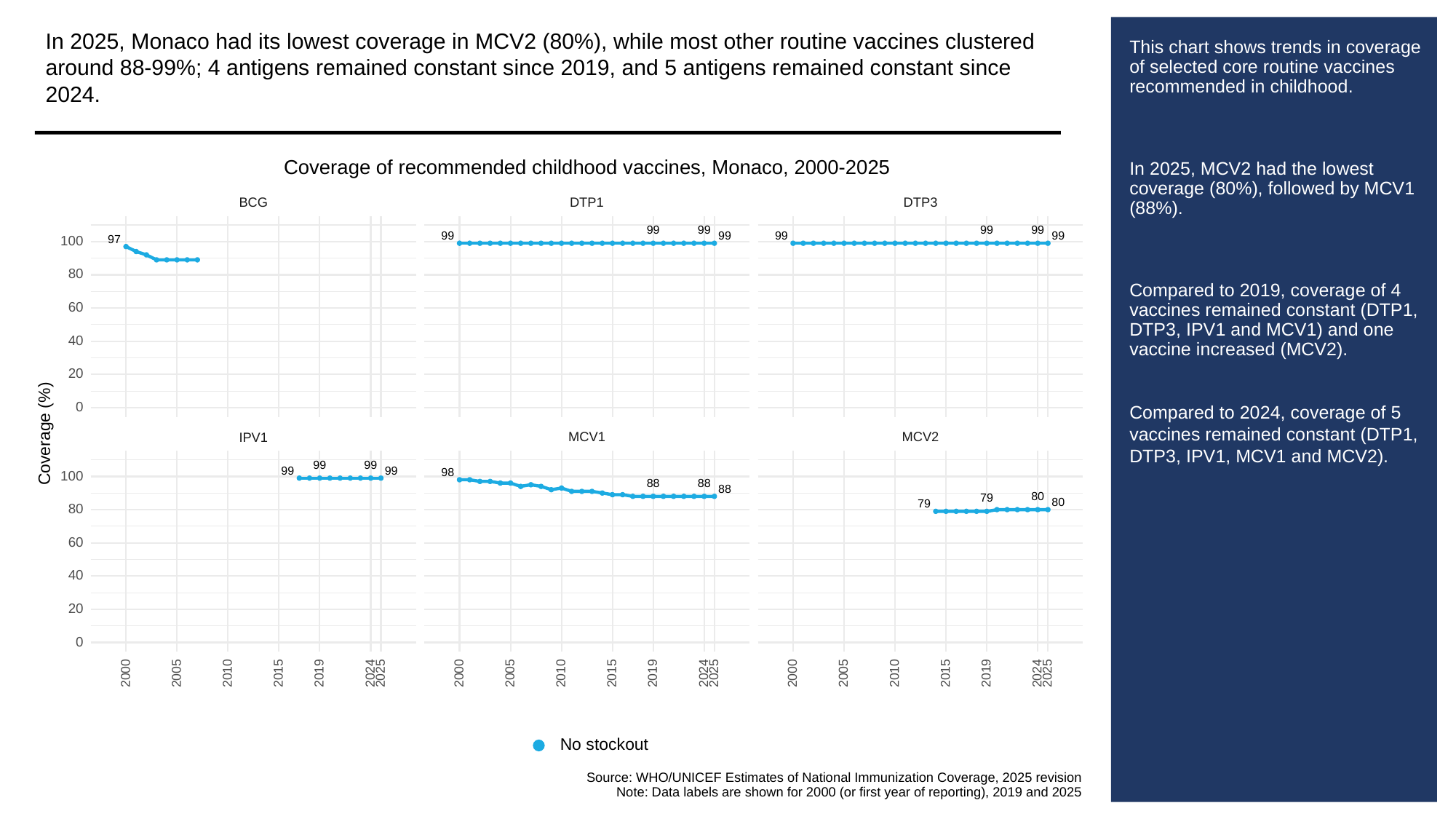

In 2025, Monaco had its lowest coverage in MCV2 (80%), while most other routine vaccines clustered around 88-99%; 4 antigens remained constant since 2019, and 5 antigens remained constant since 2024.
# This chart shows trends in coverage of selected core routine vaccines recommended in childhood.

In 2025, MCV2 had the lowest coverage (80%), followed by MCV1 (88%).

Compared to 2019, coverage of 4 vaccines remained constant (DTP1, DTP3, IPV1 and MCV1) and one vaccine increased (MCV2).

Compared to 2024, coverage of 5 vaccines remained constant (DTP1, DTP3, IPV1, MCV1 and MCV2).

Coverage of recommended childhood vaccines, Monaco, 2000-2025
BCG
DTP3
DTP1

99
99
99
99
99
99
99
99
97
100

80

60

40

20

0

Coverage (%)
MCV1
MCV2
IPV1

99
99
99
99
98
100

88
88

88

80

79
80
79
80

60

40

20

0

2000
2005
2010
2015
2019
2024
2025
2000
2005
2010
2015
2019
2024
2025
2000
2005
2010
2015
2019
2024
2025
No stockout

Source: WHO/UNICEF Estimates of National Immunization Coverage, 2025 revision
Note: Data labels are shown for 2000 (or first year of reporting), 2019 and 2025